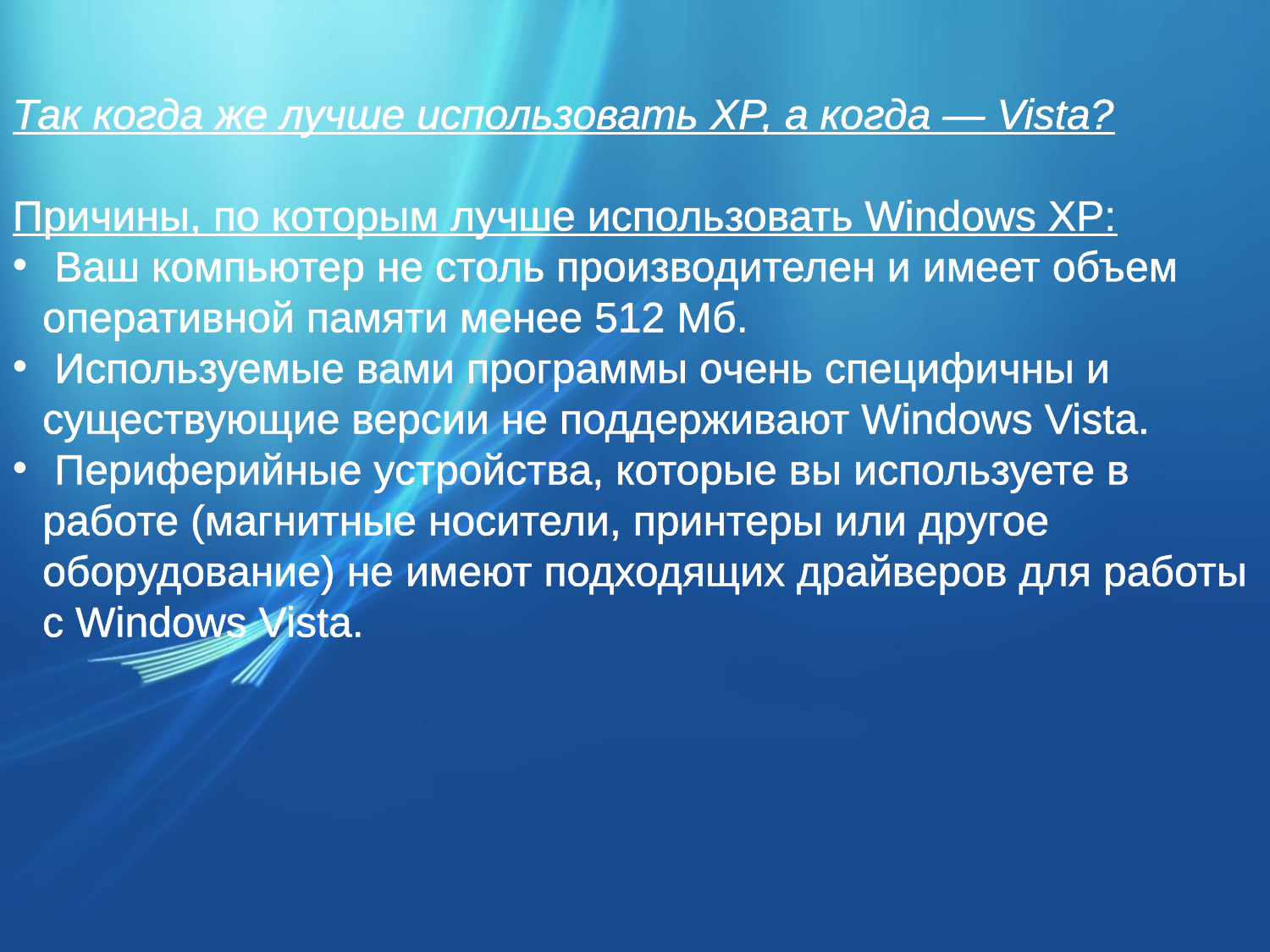

Так когда же лучше использовать XP, а когда — Vista?

Причины, по которым лучше использовать Windows XP:
 Ваш компьютер не столь производителен и имеет объем оперативной памяти менее 512 Мб.
 Используемые вами программы очень специфичны и существующие версии не поддерживают Windows Vista.
 Периферийные устройства, которые вы используете в работе (магнитные носители, принтеры или другое оборудование) не имеют подходящих драйверов для работы с Windows Vista.